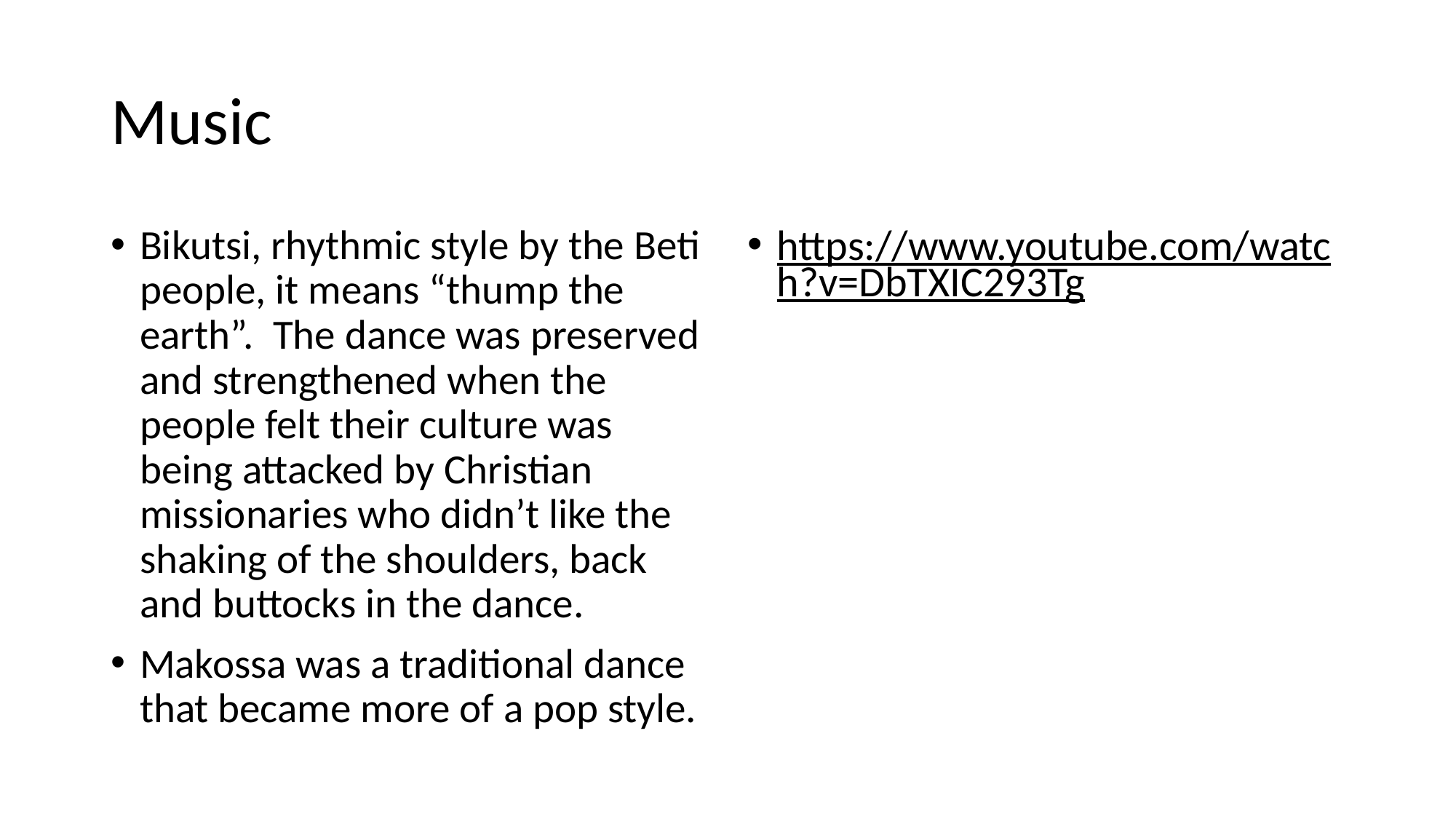

# Music
Bikutsi, rhythmic style by the Beti people, it means “thump the earth”.  The dance was preserved and strengthened when the people felt their culture was being attacked by Christian missionaries who didn’t like the shaking of the shoulders, back and buttocks in the dance.
Makossa was a traditional dance that became more of a pop style.
https://www.youtube.com/watch?v=DbTXIC293Tg